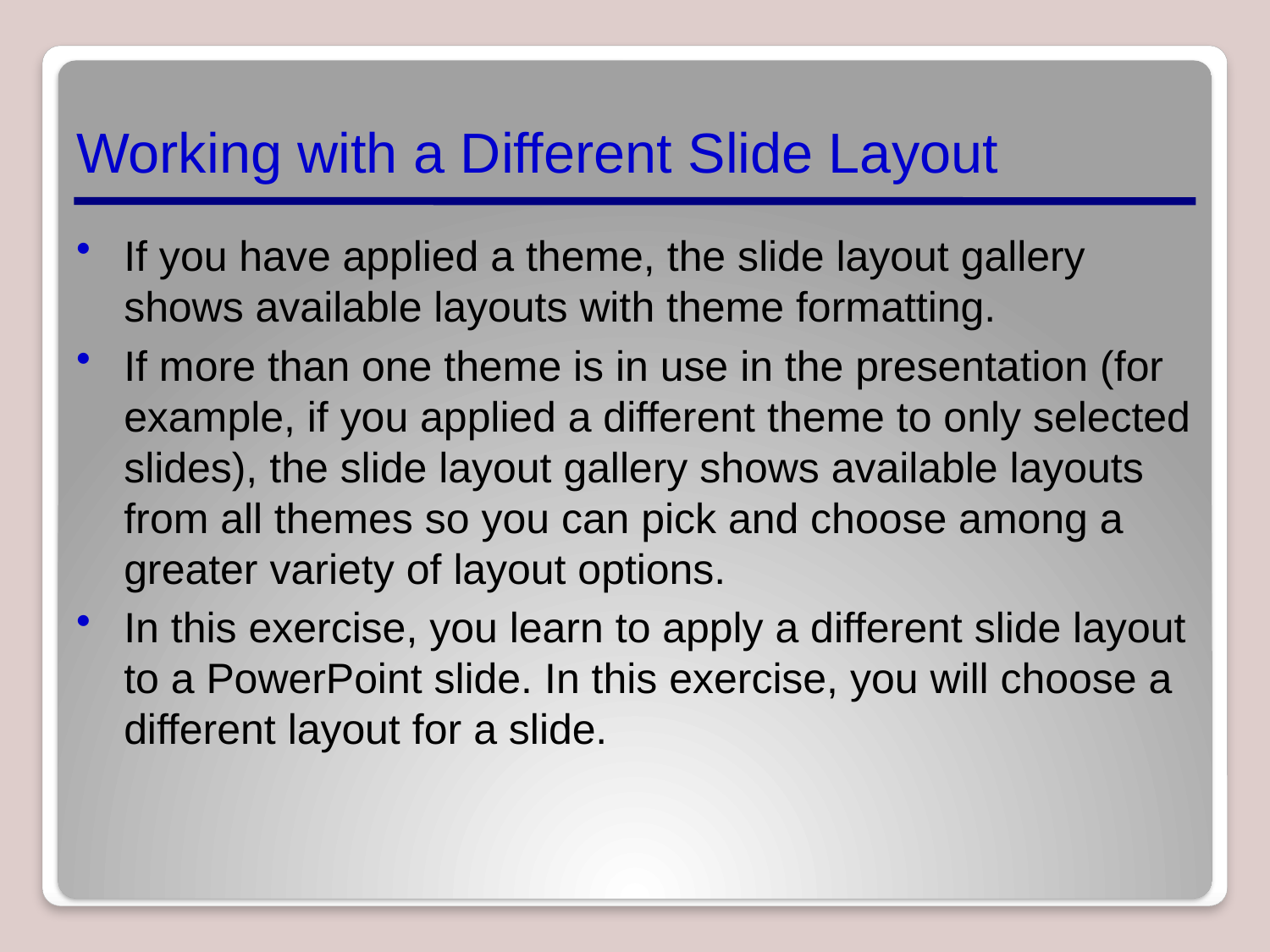

# Working with a Different Slide Layout
If you have applied a theme, the slide layout gallery shows available layouts with theme formatting.
If more than one theme is in use in the presentation (for example, if you applied a different theme to only selected slides), the slide layout gallery shows available layouts from all themes so you can pick and choose among a greater variety of layout options.
In this exercise, you learn to apply a different slide layout to a PowerPoint slide. In this exercise, you will choose a different layout for a slide.